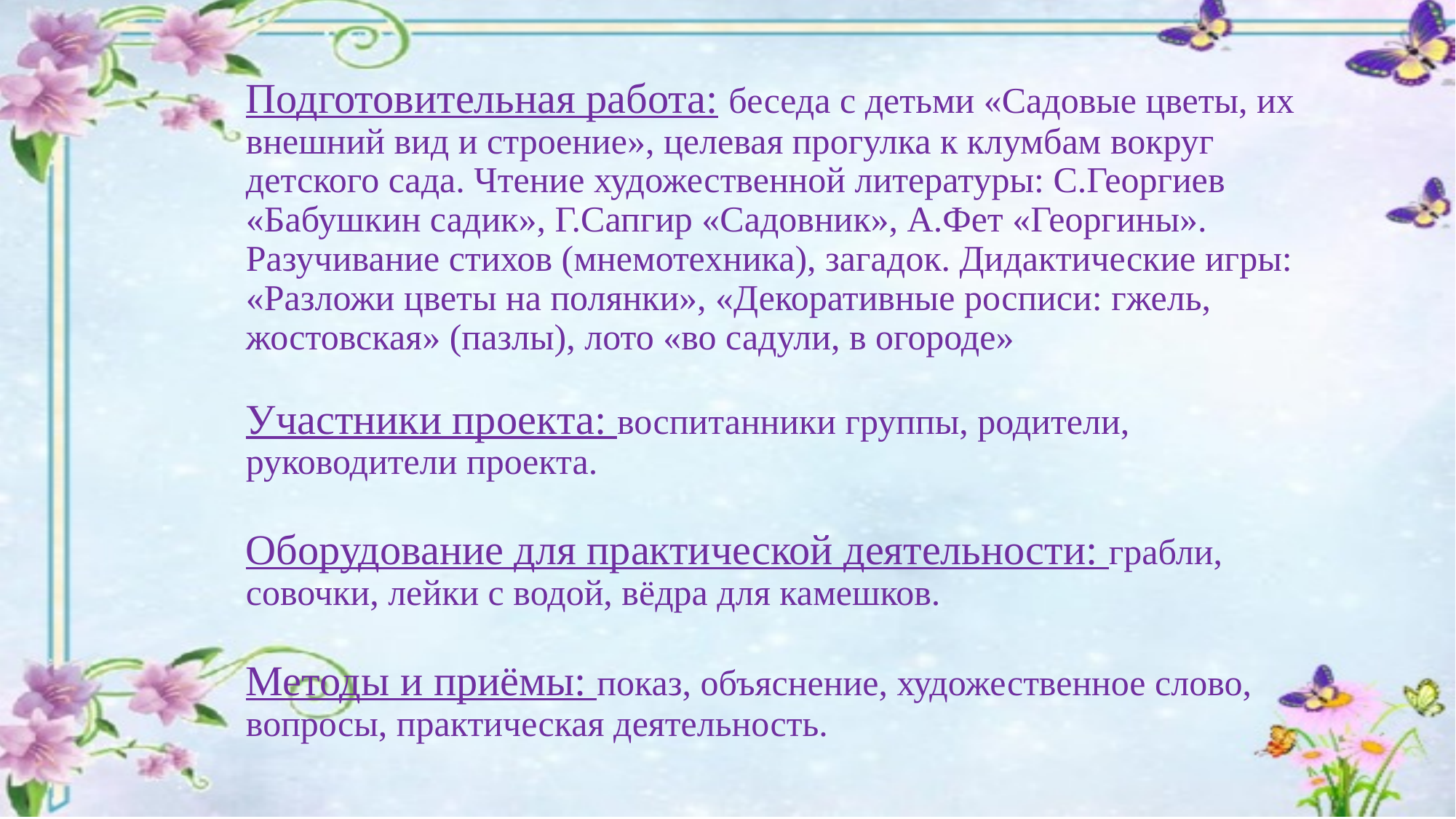

# Подготовительная работа: беседа с детьми «Садовые цветы, их внешний вид и строение», целевая прогулка к клумбам вокруг детского сада. Чтение художественной литературы: С.Георгиев «Бабушкин садик», Г.Сапгир «Садовник», А.Фет «Георгины». Разучивание стихов (мнемотехника), загадок. Дидактические игры: «Разложи цветы на полянки», «Декоративные росписи: гжель, жостовская» (пазлы), лото «во садули, в огороде» Участники проекта: воспитанники группы, родители, руководители проекта. Оборудование для практической деятельности: грабли, совочки, лейки с водой, вёдра для камешков. Методы и приёмы: показ, объяснение, художественное слово, вопросы, практическая деятельность.